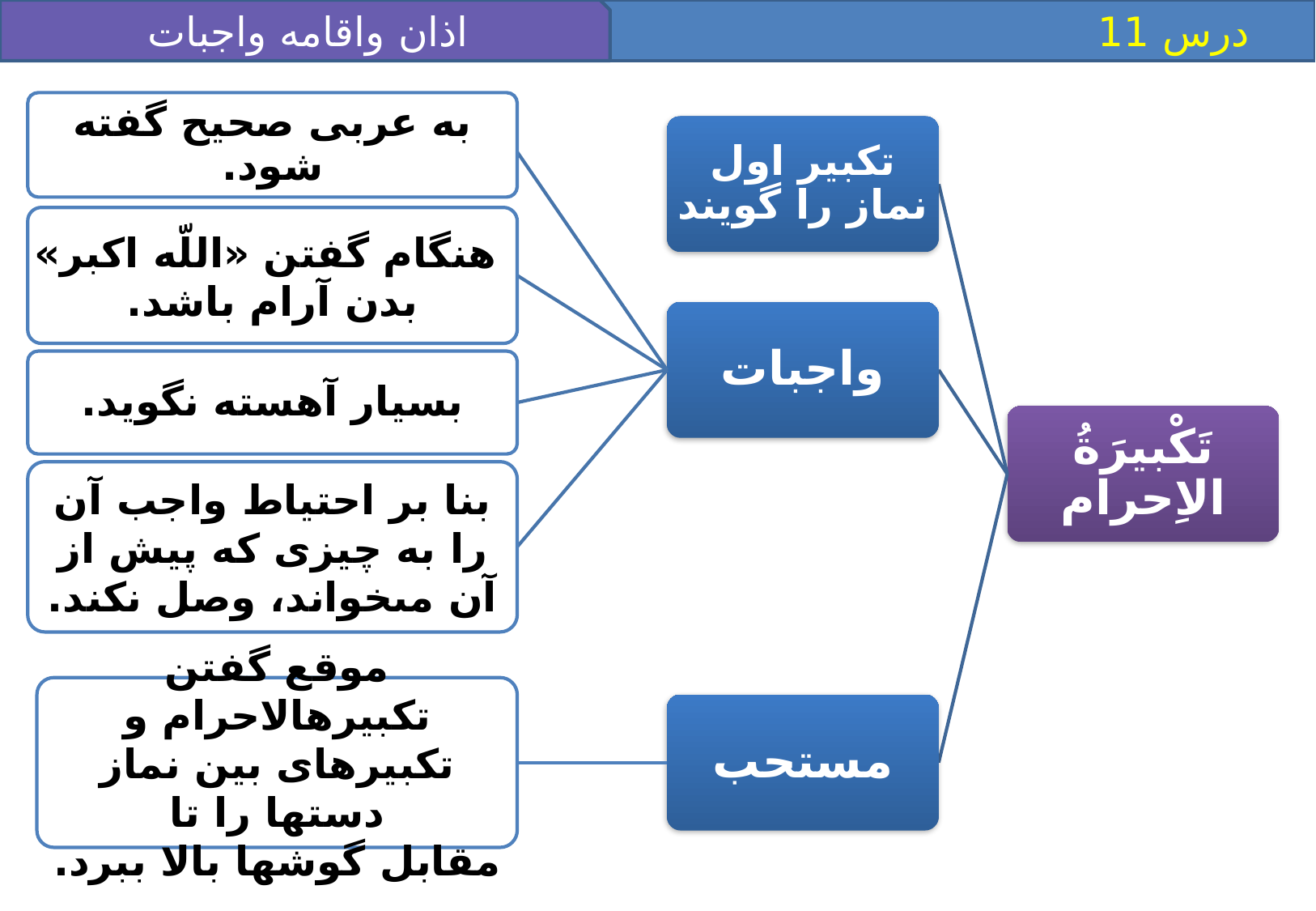

اذان واقامه واجبات نماز
 درس 11
به عربى صحيح گفته شود.

تکبیر اول نماز را گویند

 هنگام گفتن «اللّه‏ اكبر» بدن آرام باشد.

واجبات

بنا بر احتياط واجب آن را به چيزى كه پيش از آن مى‏خواند، وصل نكند.
بسيار آهسته نگويد.

تَكْبيرَةُ الاِحرام

مستحب
موقع گفتن تكبيره‏الاحرام و تكبيرهاى بين نماز دست‏ها را تا
مقابل گوش‏ها بالا ببرد.